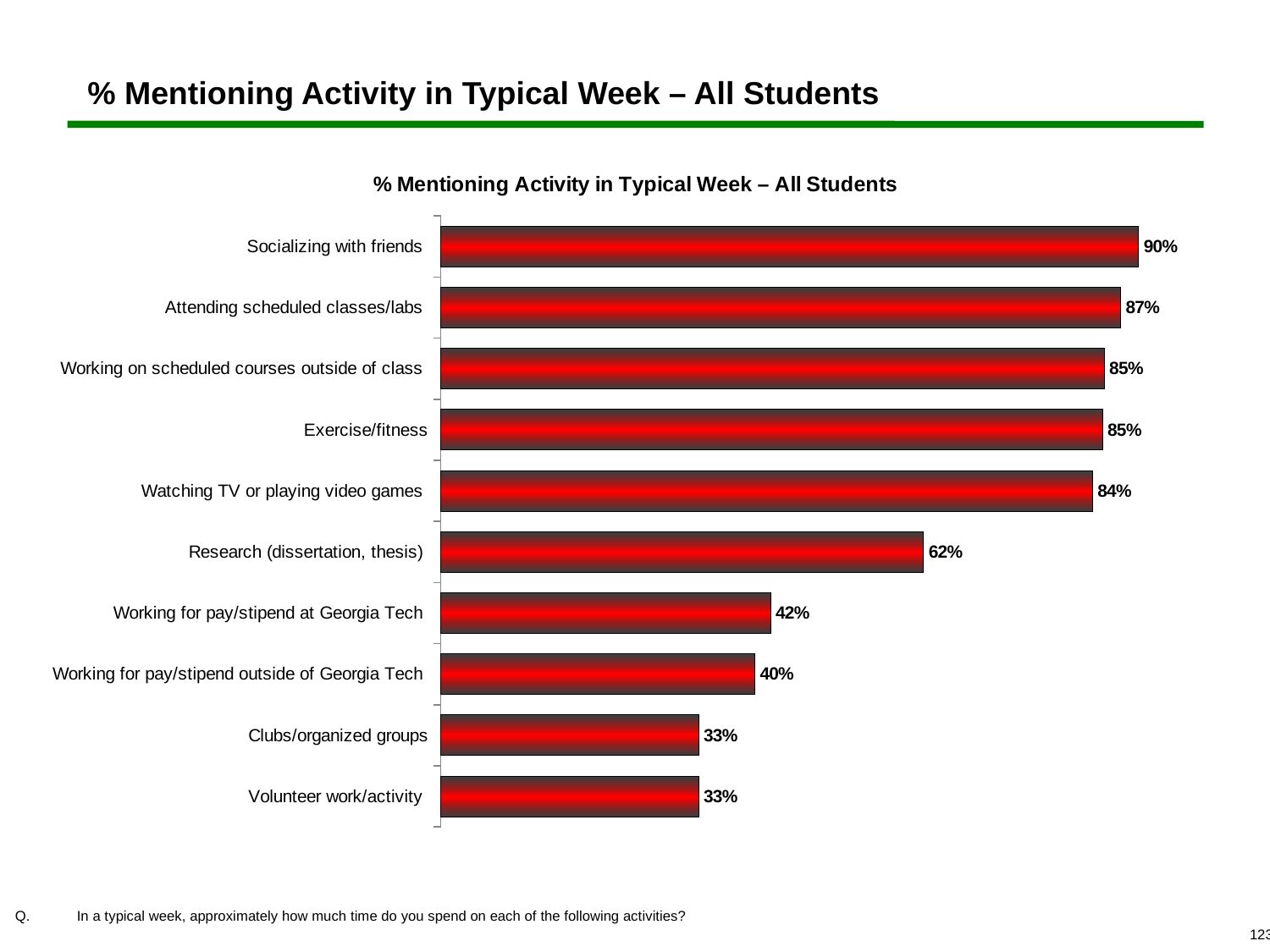

# % Mentioning Activity in Typical Week – All Students

### Chart: % Mentioning Activity in Typical Week – All Students

| Category | % |
|---|---|
| Socializing with friends  | 0.8965902738960313 |
| Attending scheduled classes/labs  | 0.873672442705422 |
| Working on scheduled courses outside of class  | 0.8524315259921744 |
| Exercise/fitness | 0.8501956400223589 |
| Watching TV or playing video games  | 0.8373392956959195 |
| Research (dissertation, thesis)  | 0.6204583566238122 |
| Working for pay/stipend at Georgia Tech  | 0.42370039128004466 |
| Working for pay/stipend outside of Georgia Tech  | 0.40357741755170484 |
| Clubs/organized groups | 0.3314700950251537 |
| Volunteer work/activity  | 0.3314700950251537 |
 	In a typical week, approximately how much time do you spend on each of the following activities?